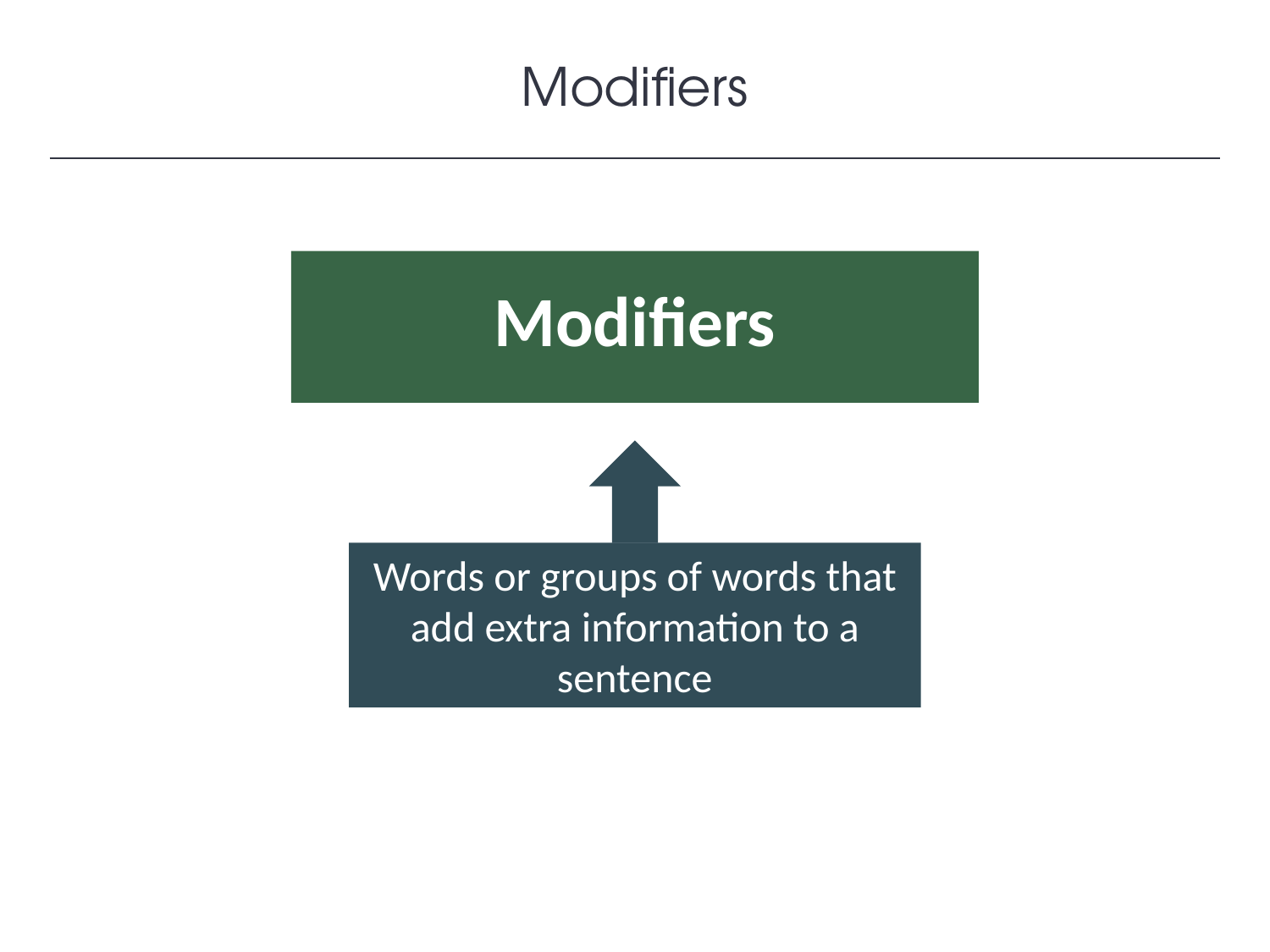

Modifiers
HAWKES LEARNING

Modifiers

Words or groups of words that add extra information to a sentence